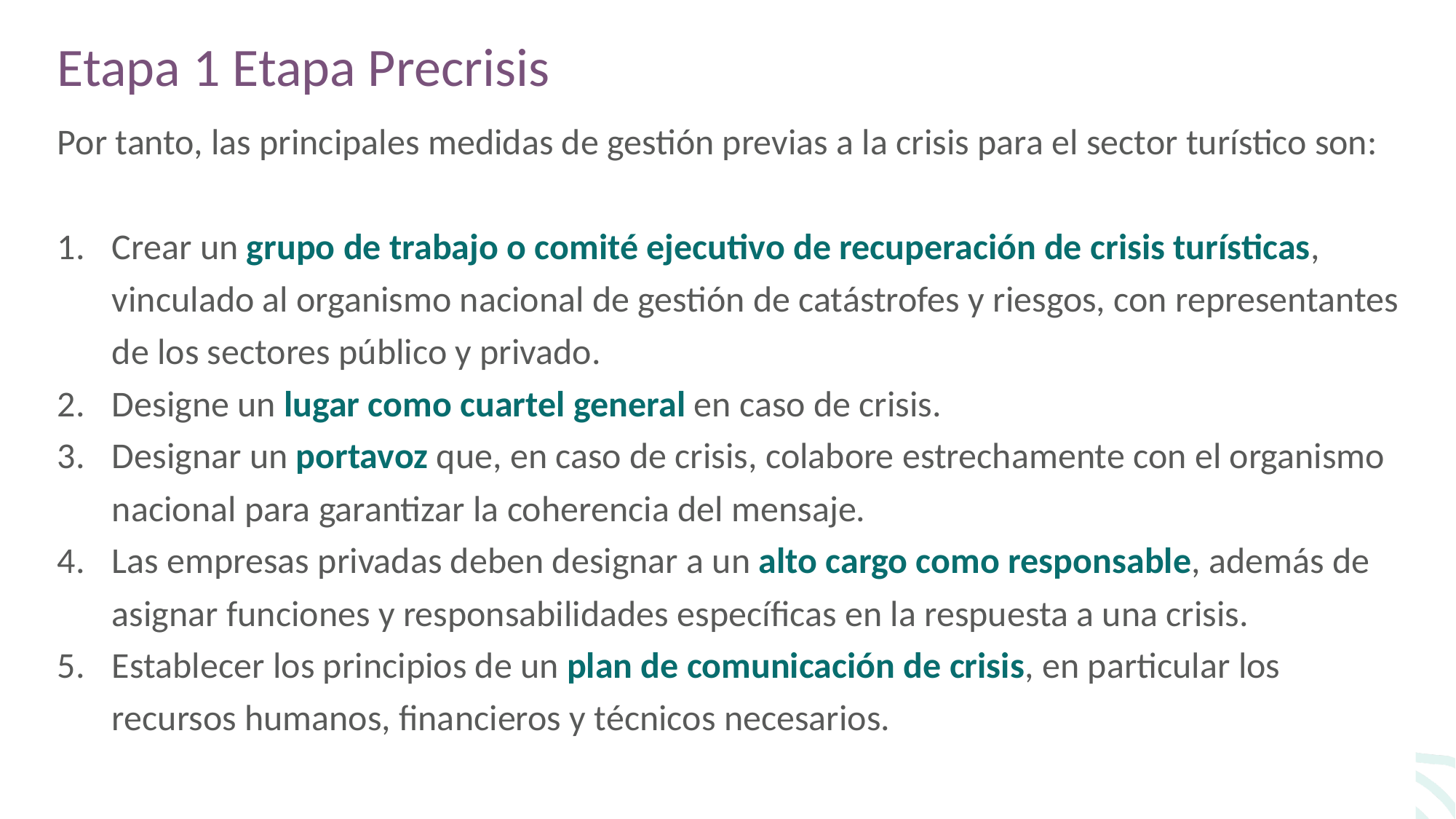

Etapa 1 Etapa Precrisis
Por tanto, las principales medidas de gestión previas a la crisis para el sector turístico son:

Crear un grupo de trabajo o comité ejecutivo de recuperación de crisis turísticas, vinculado al organismo nacional de gestión de catástrofes y riesgos, con representantes de los sectores público y privado.
Designe un lugar como cuartel general en caso de crisis.
Designar un portavoz que, en caso de crisis, colabore estrechamente con el organismo nacional para garantizar la coherencia del mensaje.
Las empresas privadas deben designar a un alto cargo como responsable, además de asignar funciones y responsabilidades específicas en la respuesta a una crisis.
Establecer los principios de un plan de comunicación de crisis, en particular los recursos humanos, financieros y técnicos necesarios.